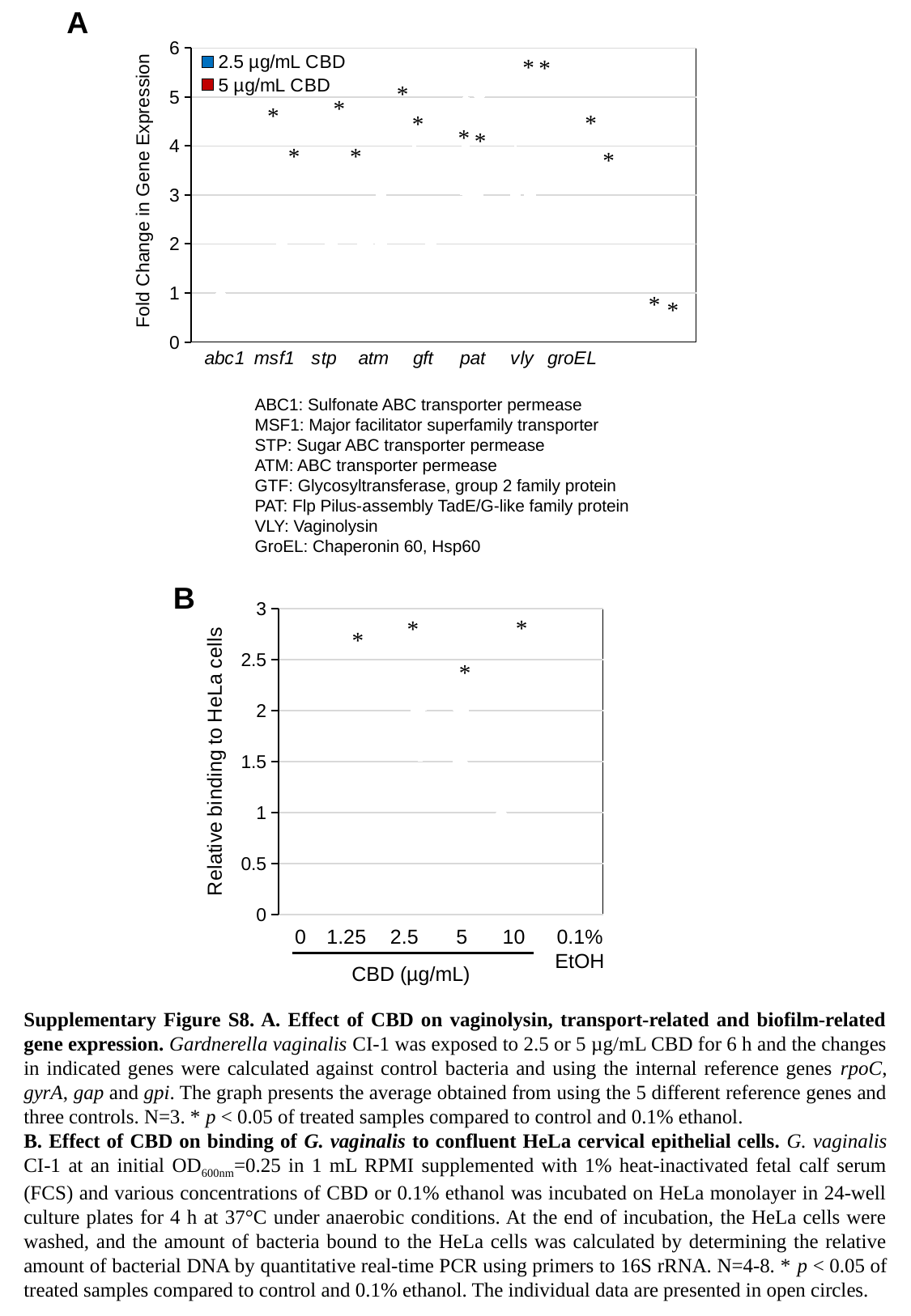

A

[unsupported chart]

*
*
*
*
*
*
*
*
*
*
*
*
Fold Change in Gene Expression
*
*
ABC1: Sulfonate ABC transporter permease
MSF1: Major facilitator superfamily transporter
STP: Sugar ABC transporter permease
ATM: ABC transporter permease
GTF: Glycosyltransferase, group 2 family protein
PAT: Flp Pilus-assembly TadE/G-like family protein
VLY: Vaginolysin
GroEL: Chaperonin 60, Hsp60
B

[unsupported chart]

*
*
*
*
0
1.25
2.5
5
10
0.1%
EtOH
CBD (µg/mL)
Supplementary Figure S8. A. Effect of CBD on vaginolysin, transport-related and biofilm-related gene expression. Gardnerella vaginalis CI-1 was exposed to 2.5 or 5 µg/mL CBD for 6 h and the changes in indicated genes were calculated against control bacteria and using the internal reference genes rpoC, gyrA, gap and gpi. The graph presents the average obtained from using the 5 different reference genes and three controls. N=3. * p < 0.05 of treated samples compared to control and 0.1% ethanol.
B. Effect of CBD on binding of G. vaginalis to confluent HeLa cervical epithelial cells. G. vaginalis CI-1 at an initial OD600nm=0.25 in 1 mL RPMI supplemented with 1% heat-inactivated fetal calf serum (FCS) and various concentrations of CBD or 0.1% ethanol was incubated on HeLa monolayer in 24-well culture plates for 4 h at 37°C under anaerobic conditions. At the end of incubation, the HeLa cells were washed, and the amount of bacteria bound to the HeLa cells was calculated by determining the relative amount of bacterial DNA by quantitative real-time PCR using primers to 16S rRNA. N=4-8. * p < 0.05 of treated samples compared to control and 0.1% ethanol. The individual data are presented in open circles.